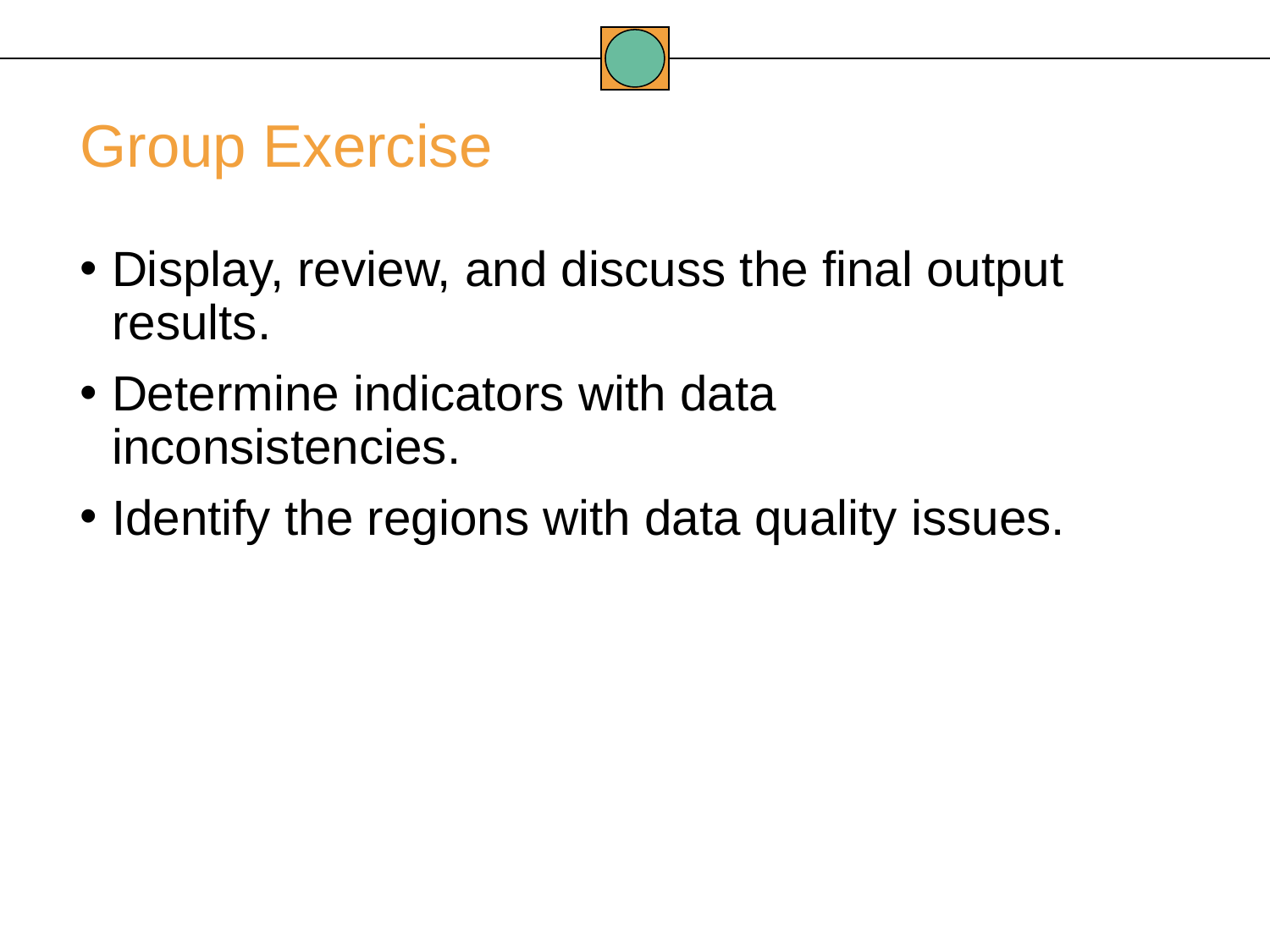

Group Exercise
Display, review, and discuss the final output results.
Determine indicators with data inconsistencies.
Identify the regions with data quality issues.